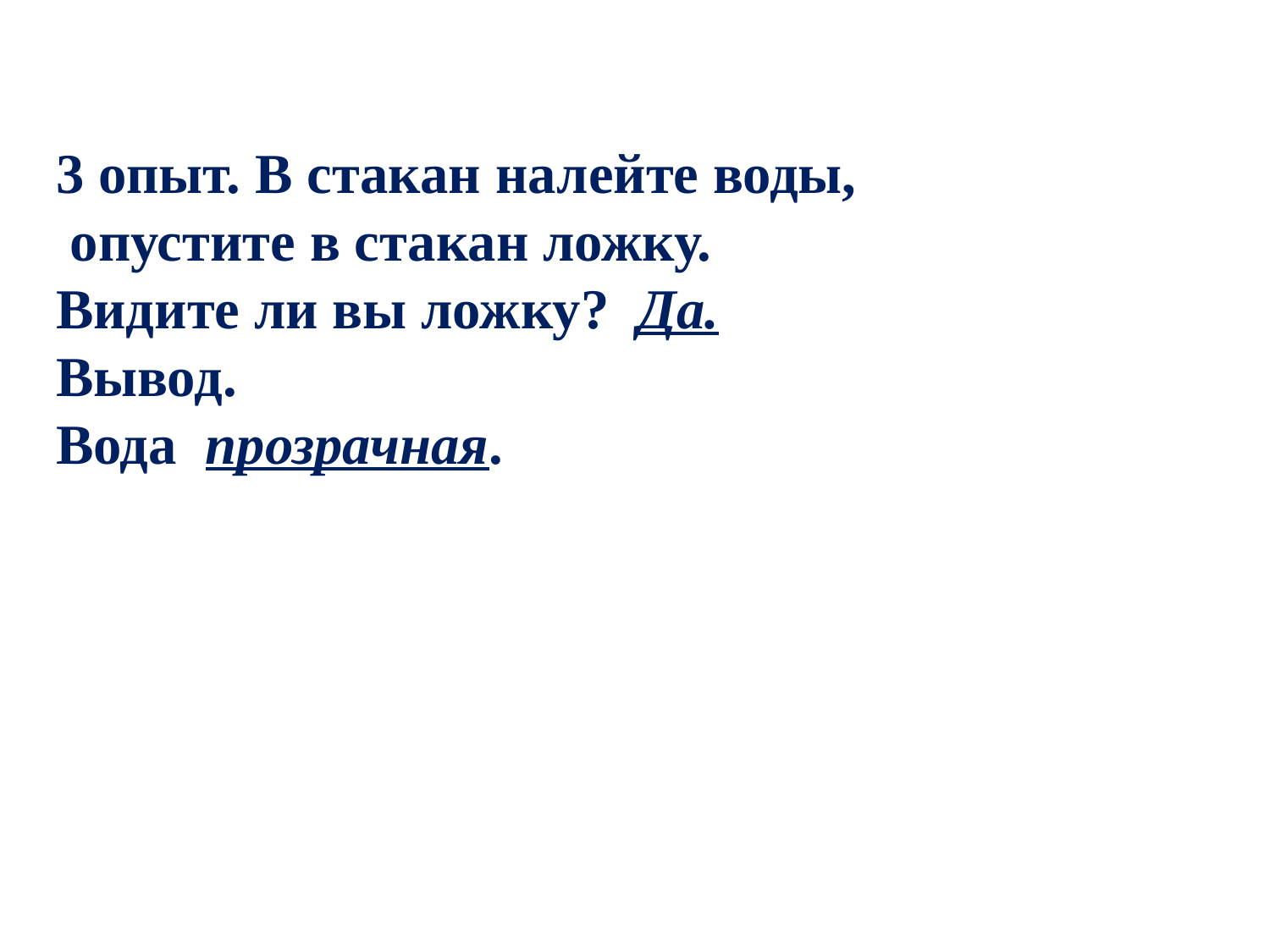

3 опыт. В стакан налейте воды,
 опустите в стакан ложку.
Видите ли вы ложку?  Да.
Вывод.
Вода  прозрачная.